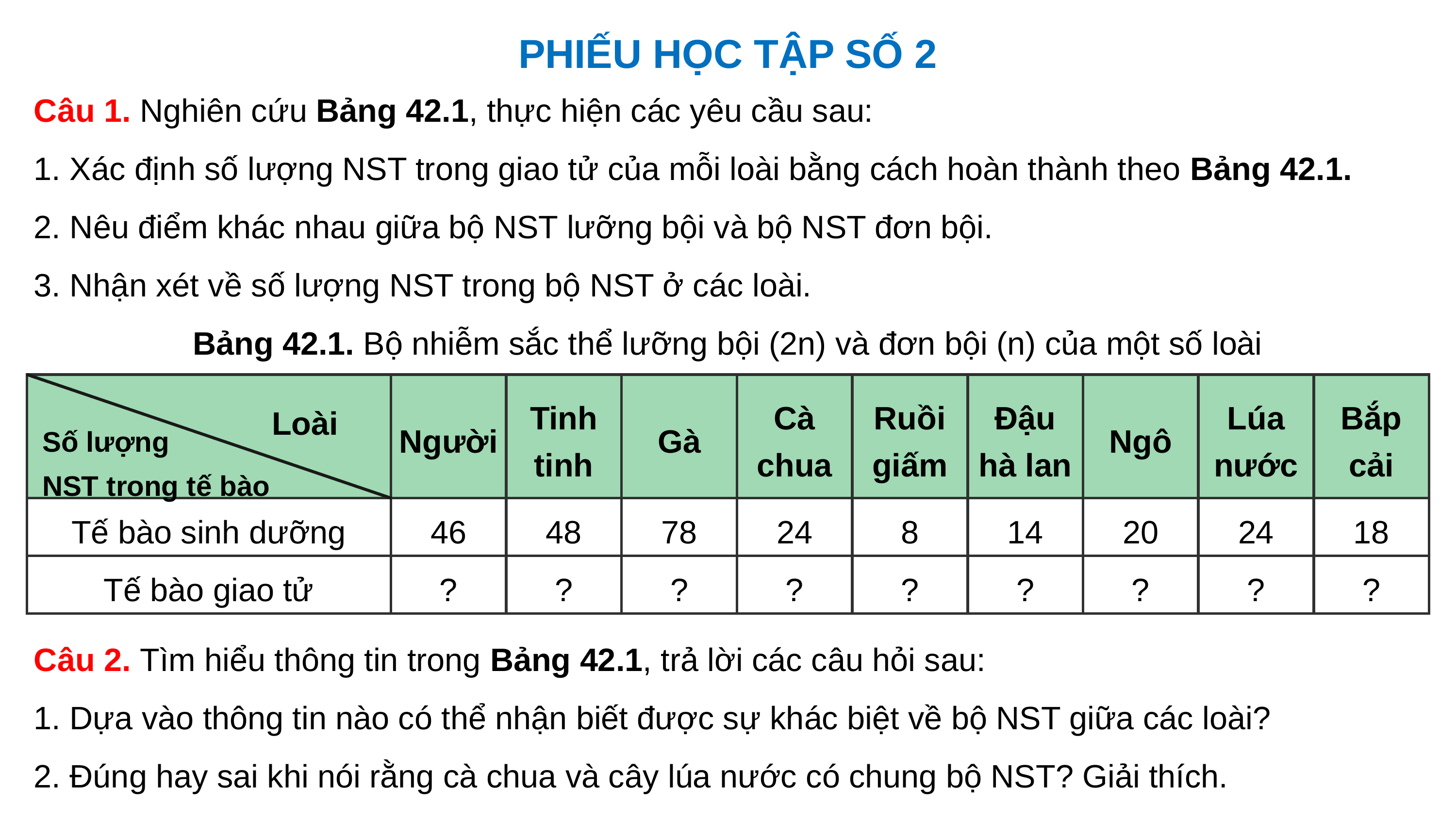

PHIẾU HỌC TẬP SỐ 2
Câu 1. Nghiên cứu Bảng 42.1, thực hiện các yêu cầu sau:
1. Xác định số lượng NST trong giao tử của mỗi loài bằng cách hoàn thành theo Bảng 42.1.
2. Nêu điểm khác nhau giữa bộ NST lưỡng bội và bộ NST đơn bội.
3. Nhận xét về số lượng NST trong bộ NST ở các loài.
Bảng 42.1. Bộ nhiễm sắc thể lưỡng bội (2n) và đơn bội (n) của một số loài
|  | Người | Tinh tinh | Gà | Cà chua | Ruồi giấm | Đậu hà lan | Ngô | Lúa nước | Bắp cải |
| --- | --- | --- | --- | --- | --- | --- | --- | --- | --- |
| Tế bào sinh dưỡng | 46 | 48 | 78 | 24 | 8 | 14 | 20 | 24 | 18 |
| Tế bào giao tử | ? | ? | ? | ? | ? | ? | ? | ? | ? |
Loài
   Số lượng
   NST trong tế bào
Câu 2. Tìm hiểu thông tin trong Bảng 42.1, trả lời các câu hỏi sau:
1. Dựa vào thông tin nào có thể nhận biết được sự khác biệt về bộ NST giữa các loài?
2. Đúng hay sai khi nói rằng cà chua và cây lúa nước có chung bộ NST? Giải thích.